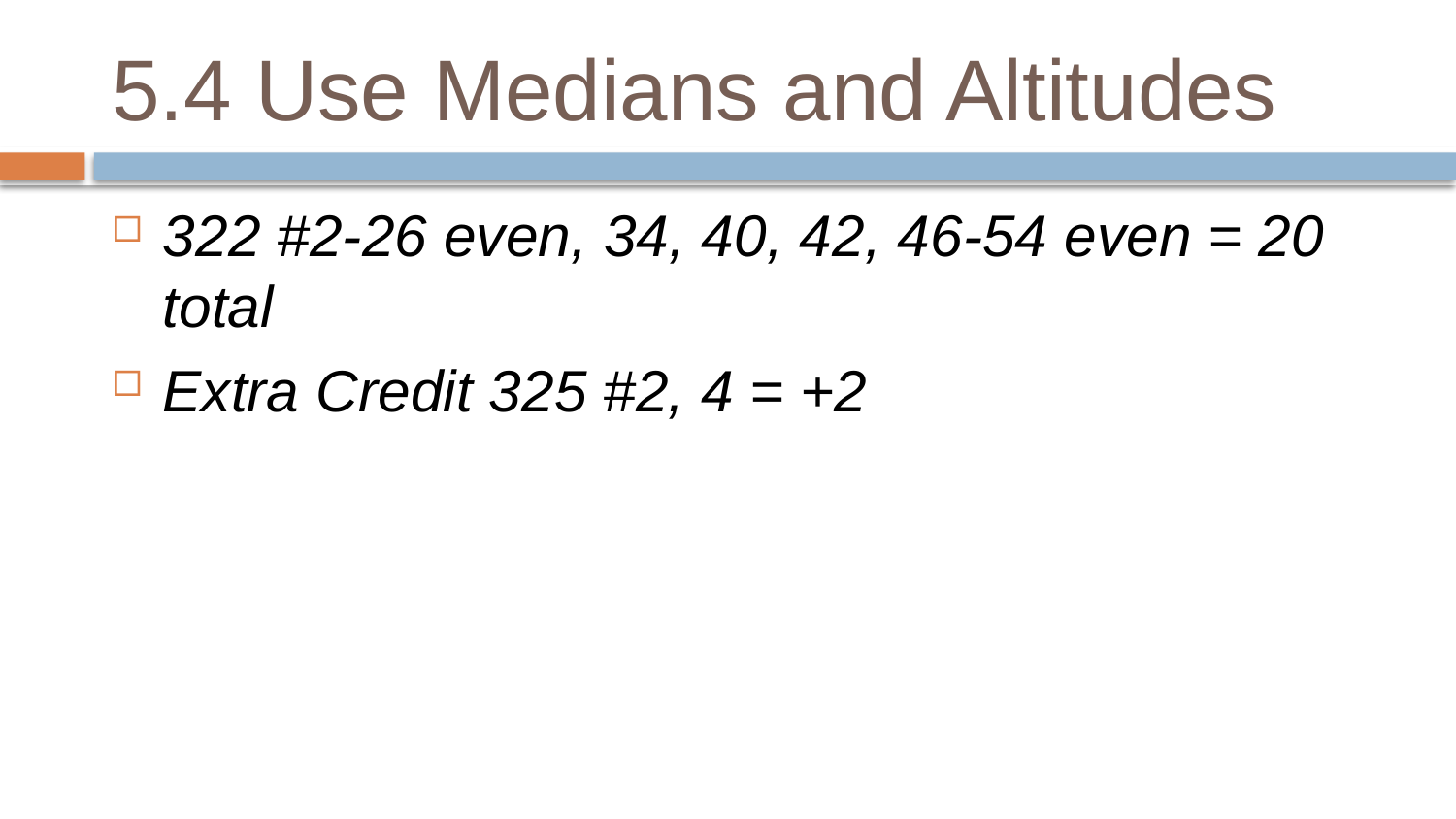

# 5.4 Use Medians and Altitudes
322 #2-26 even, 34, 40, 42, 46-54 even = 20 total
Extra Credit 325 #2, 4 = +2